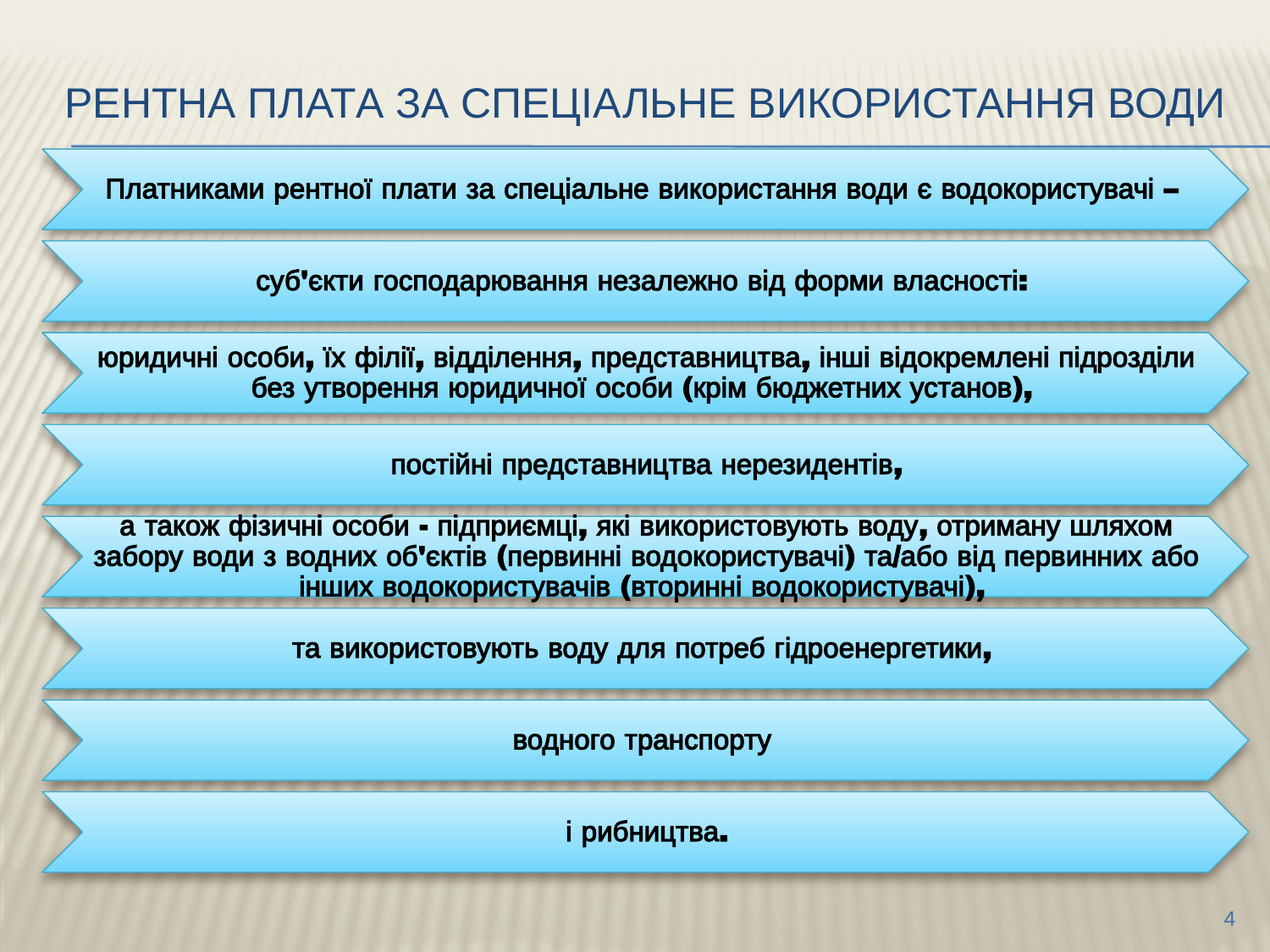

# Рентна плата за спеціальне використання води
Платниками рентної плати за спеціальне використання води є водокористувачі –
суб'єкти господарювання незалежно від форми власності:
юридичні особи, їх філії, відділення, представництва, інші відокремлені підрозділи без утворення юридичної особи (крім бюджетних установ),
постійні представництва нерезидентів,
а також фізичні особи - підприємці, які використовують воду, отриману шляхом забору води з водних об'єктів (первинні водокористувачі) та/або від первинних або інших водокористувачів (вторинні водокористувачі),
та використовують воду для потреб гідроенергетики,
водного транспорту
і рибництва.
4